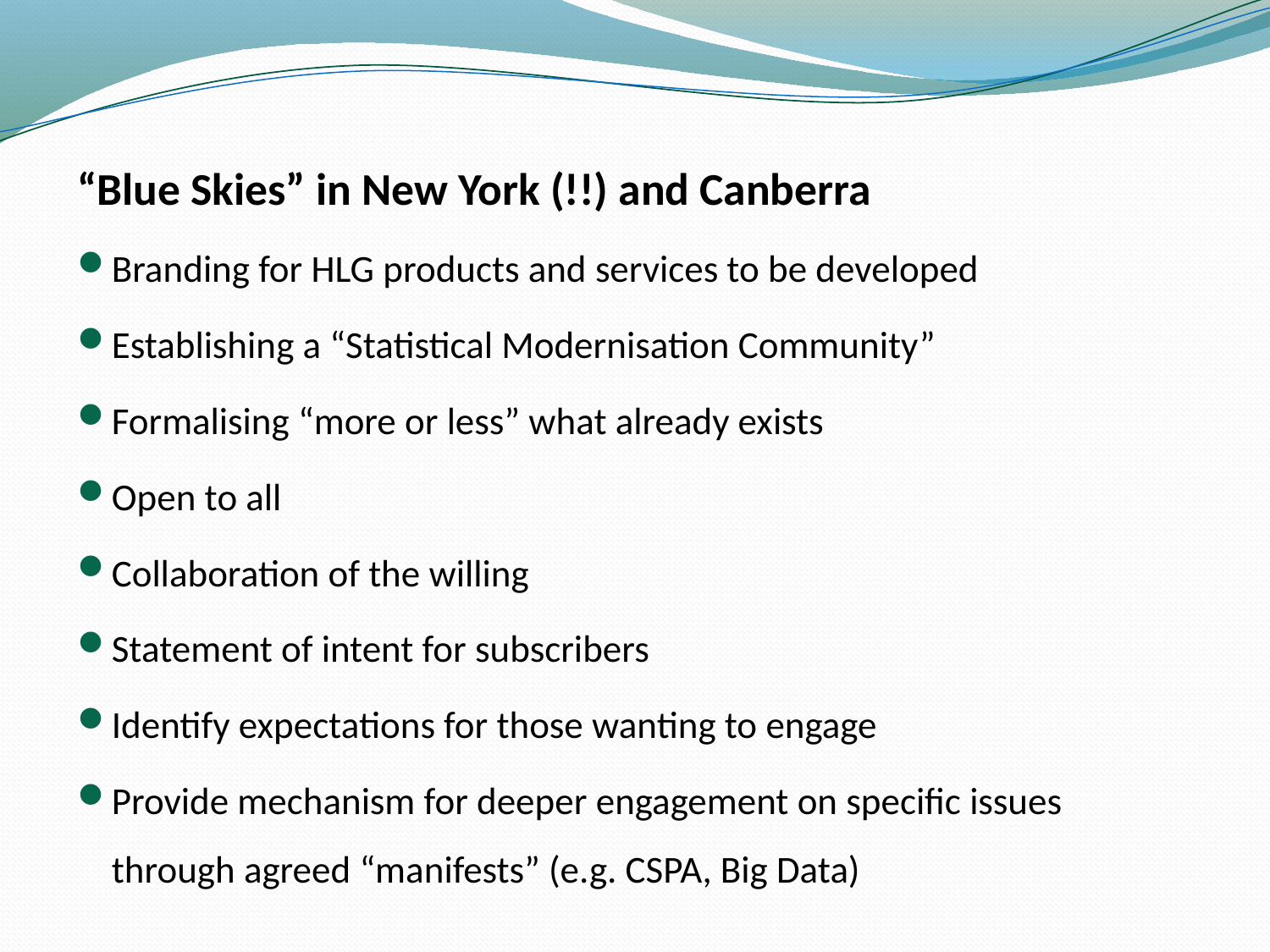

#
“Blue Skies” in New York (!!) and Canberra
Branding for HLG products and services to be developed
Establishing a “Statistical Modernisation Community”
Formalising “more or less” what already exists
Open to all
Collaboration of the willing
Statement of intent for subscribers
Identify expectations for those wanting to engage
Provide mechanism for deeper engagement on specific issues through agreed “manifests” (e.g. CSPA, Big Data)